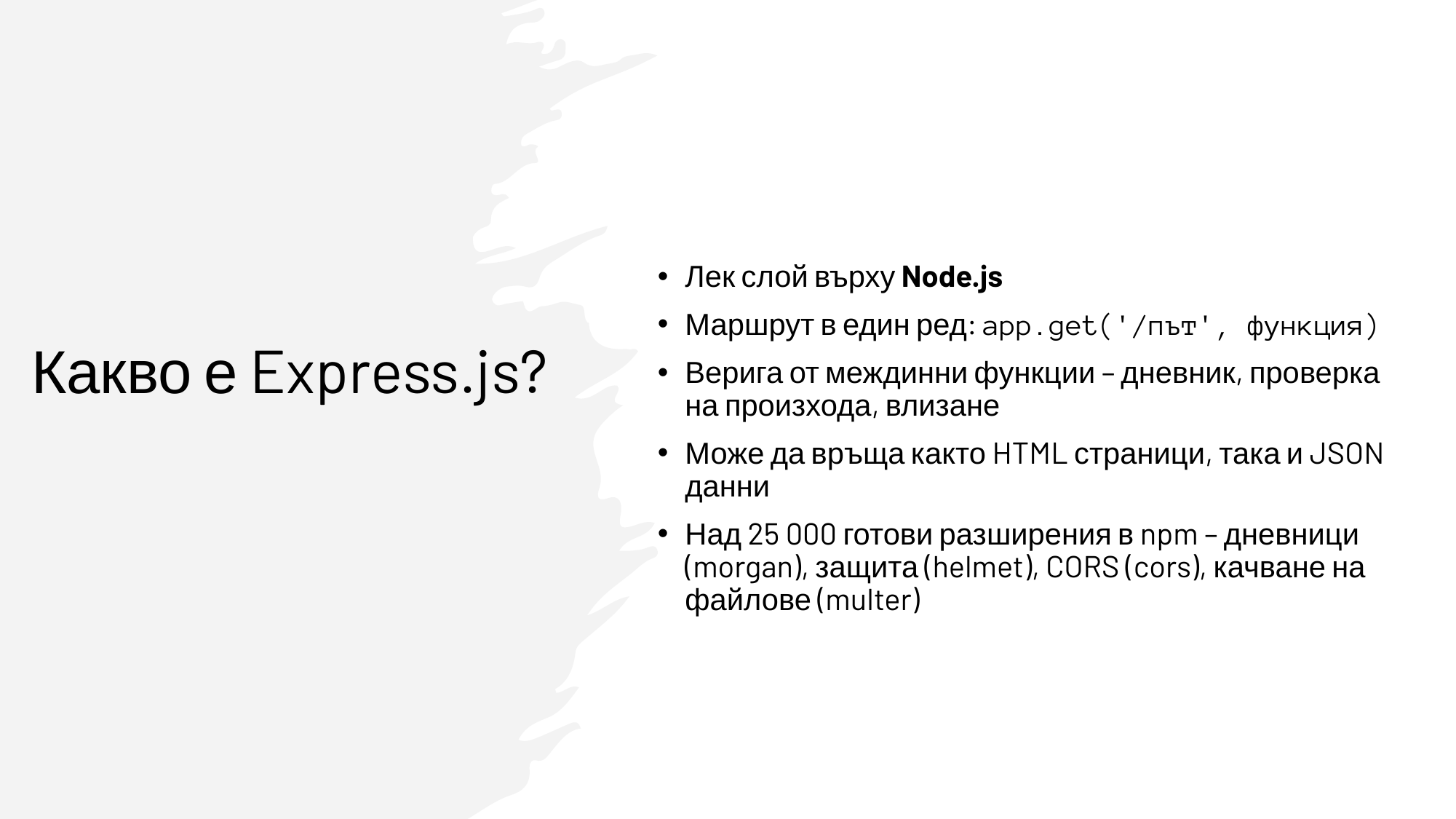

Лек слой върху Node.js
Маршрут в един ред: app.get('/път', функция)
Верига от междинни функции – дневник, проверка на произхода, влизане
Може да връща както HTML страници, така и JSON данни
Над 25 000 готови разширения в npm – дневници (morgan), защита (helmet), CORS (cors), качване на файлове (multer)
# Какво е Express.js?